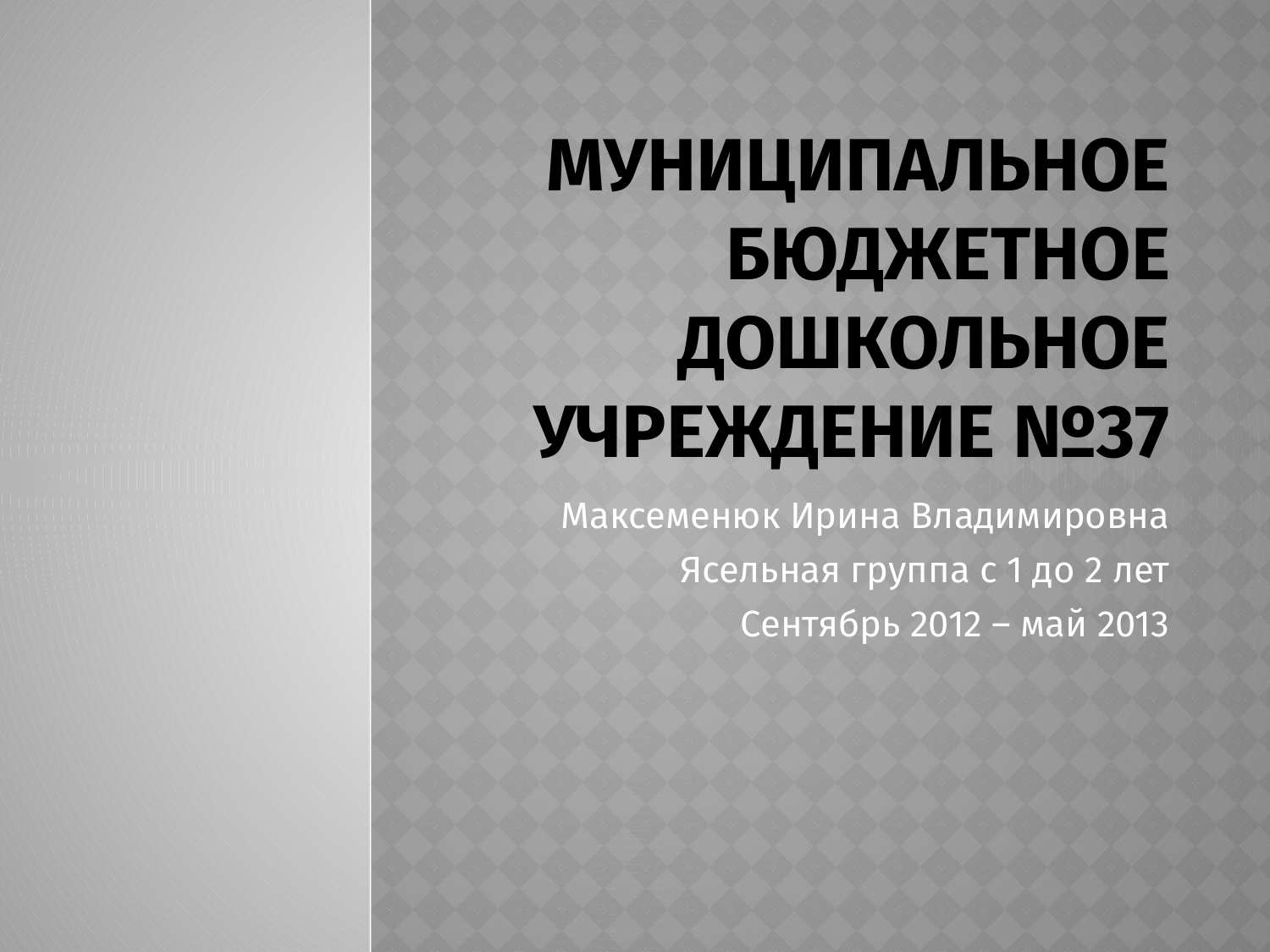

# Муниципальное бюджетное дошкольное учреждение №37
Максеменюк Ирина Владимировна
Ясельная группа с 1 до 2 лет
Сентябрь 2012 – май 2013